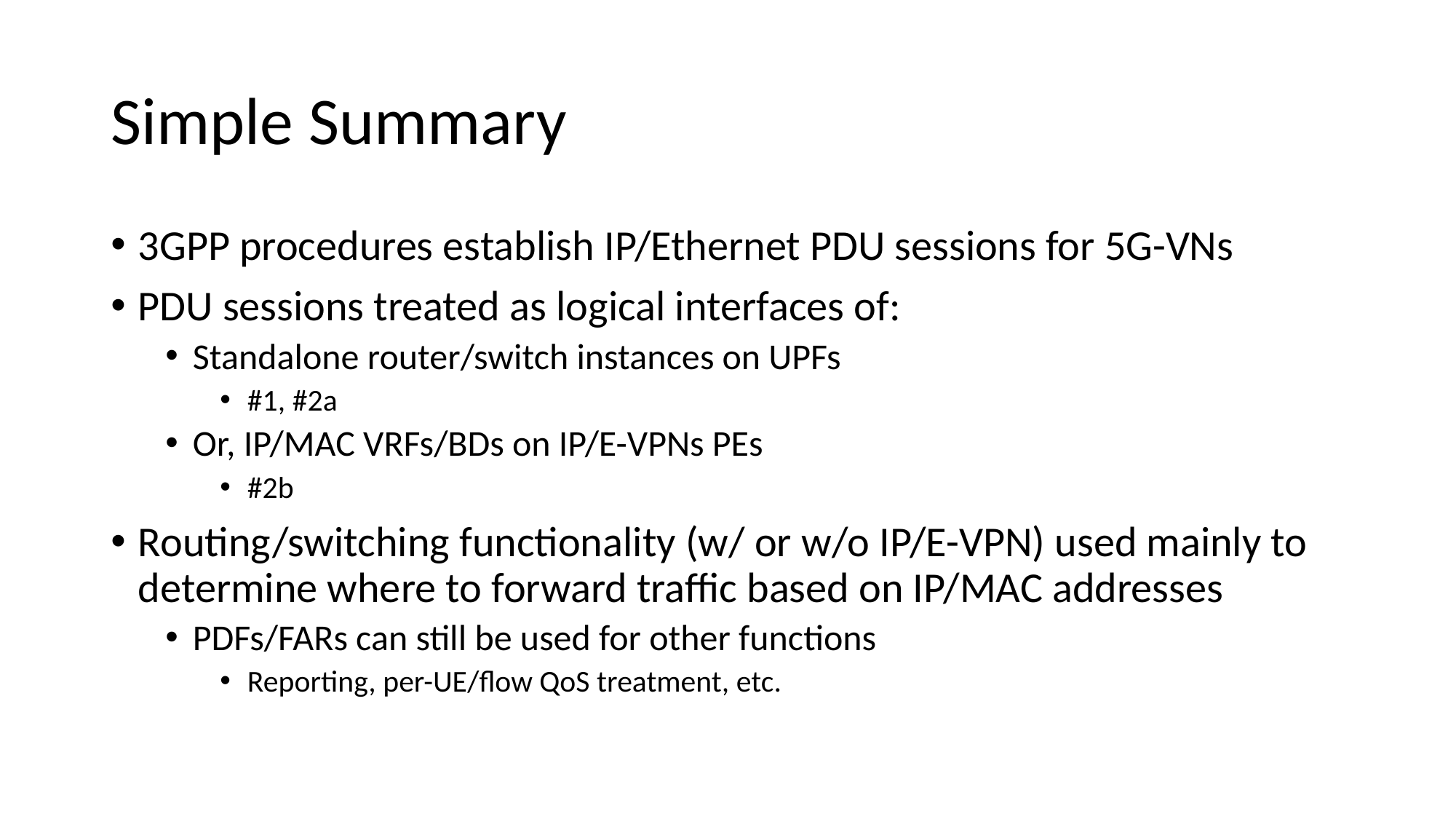

# Simple Summary
3GPP procedures establish IP/Ethernet PDU sessions for 5G-VNs
PDU sessions treated as logical interfaces of:
Standalone router/switch instances on UPFs
#1, #2a
Or, IP/MAC VRFs/BDs on IP/E-VPNs PEs
#2b
Routing/switching functionality (w/ or w/o IP/E-VPN) used mainly to determine where to forward traffic based on IP/MAC addresses
PDFs/FARs can still be used for other functions
Reporting, per-UE/flow QoS treatment, etc.